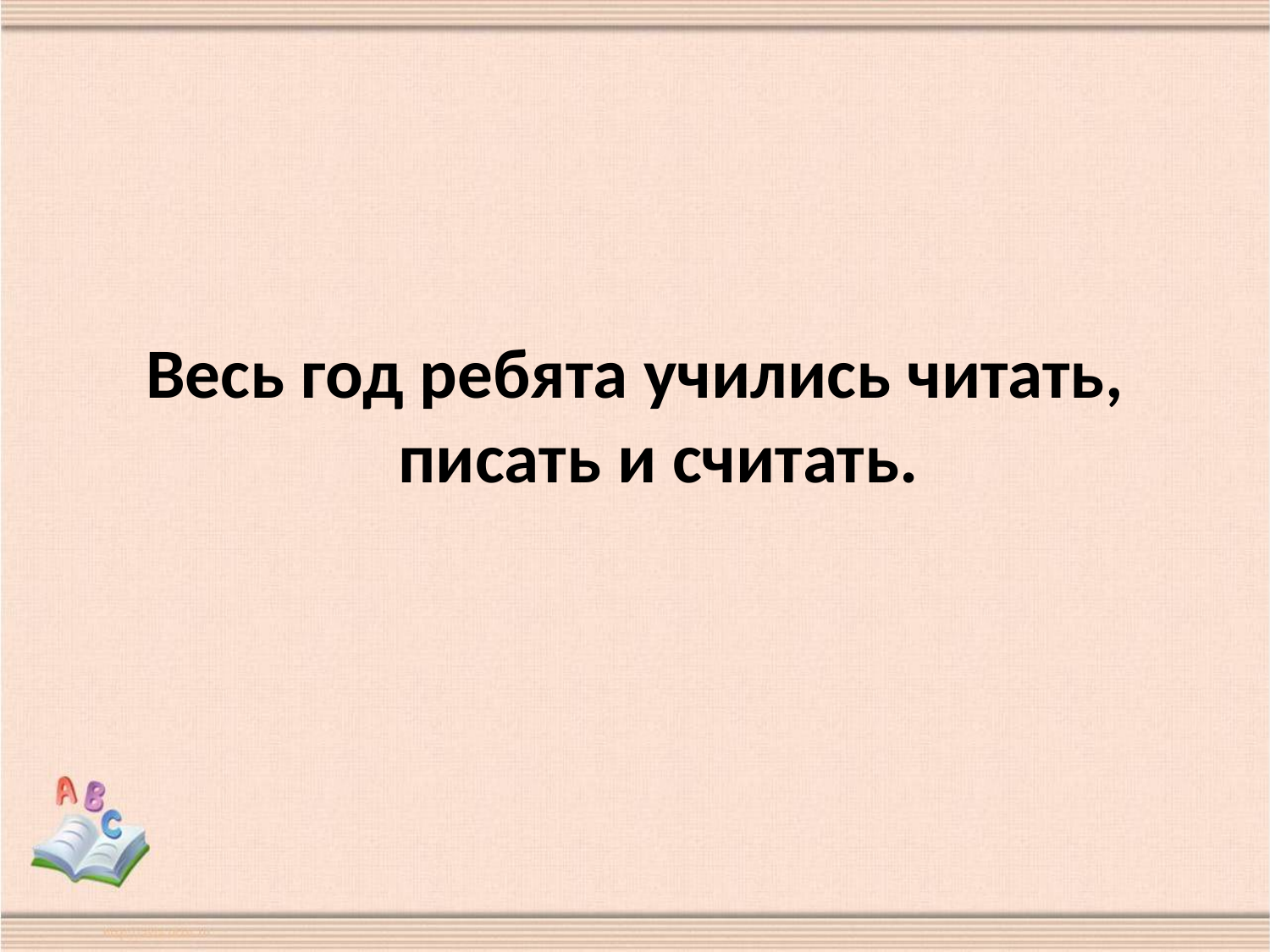

#

Весь год ребята учились читать, писать и считать.